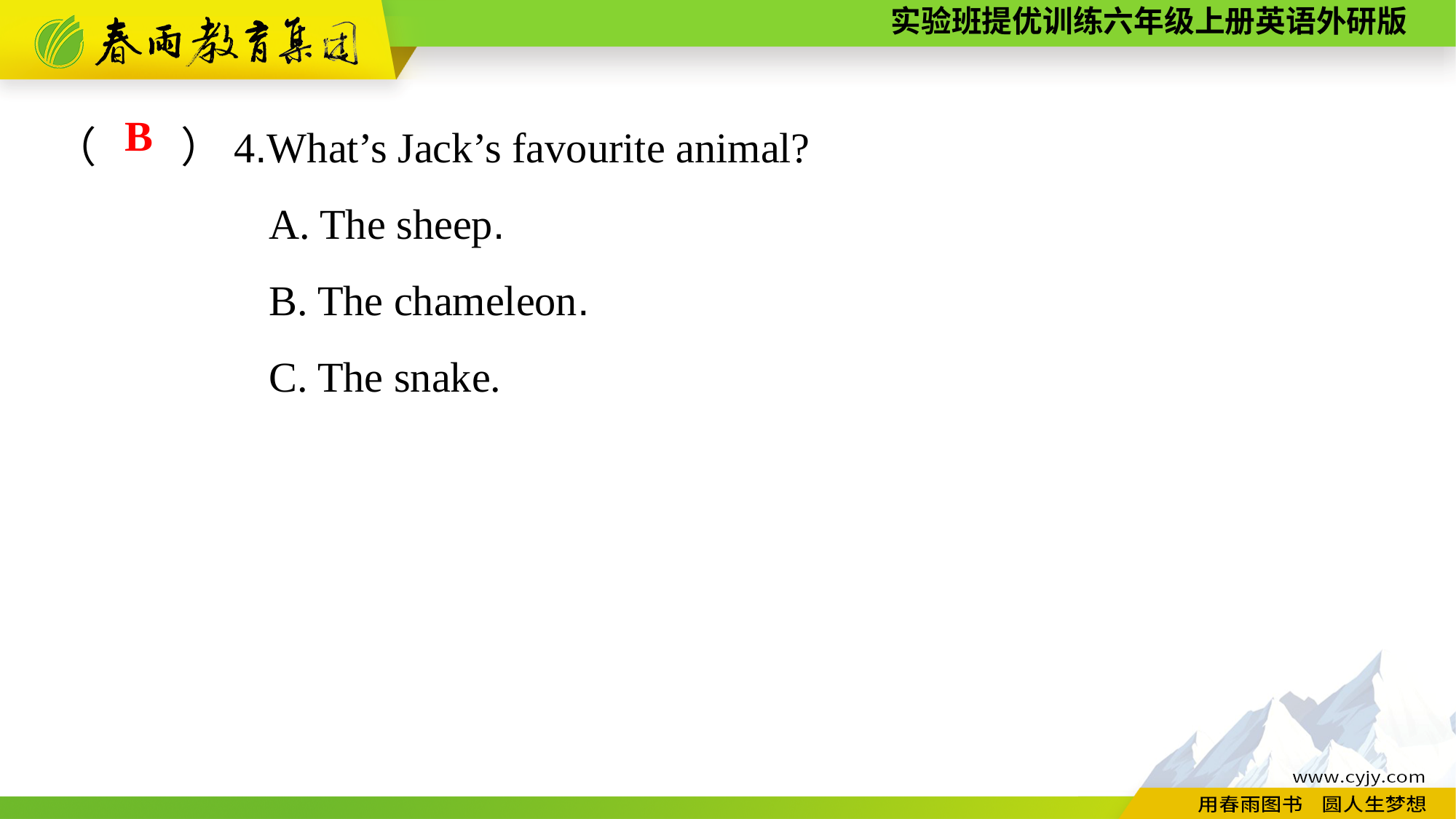

（　　）4.What’s Jack’s favourite animal?
A. The sheep.
B. The chameleon.
C. The snake.
B